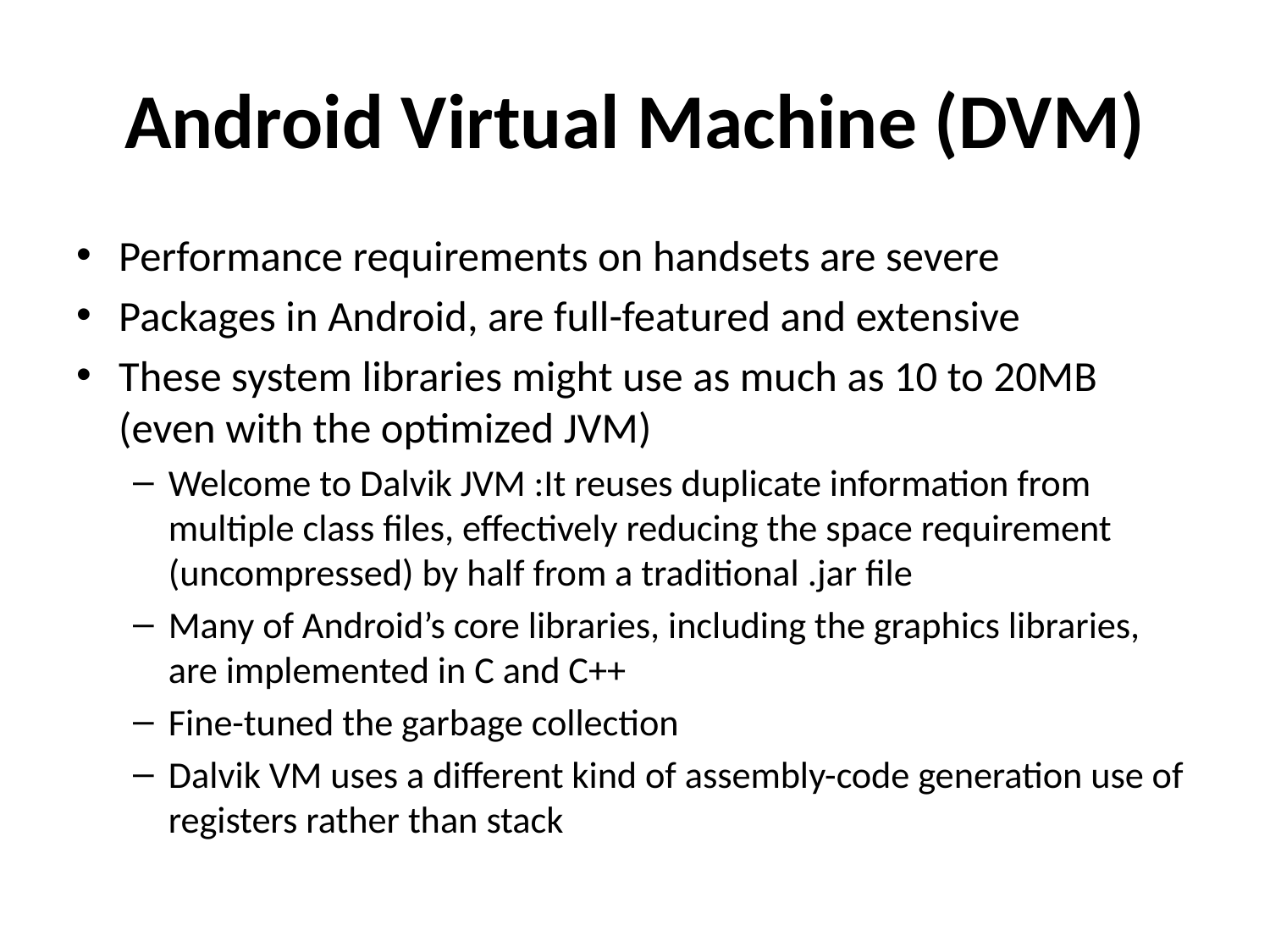

# Android Virtual Machine (DVM)
Performance requirements on handsets are severe
Packages in Android, are full-featured and extensive
These system libraries might use as much as 10 to 20MB (even with the optimized JVM)
Welcome to Dalvik JVM :It reuses duplicate information from multiple class files, effectively reducing the space requirement (uncompressed) by half from a traditional .jar file
Many of Android’s core libraries, including the graphics libraries, are implemented in C and C++
Fine-tuned the garbage collection
Dalvik VM uses a different kind of assembly-code generation use of registers rather than stack